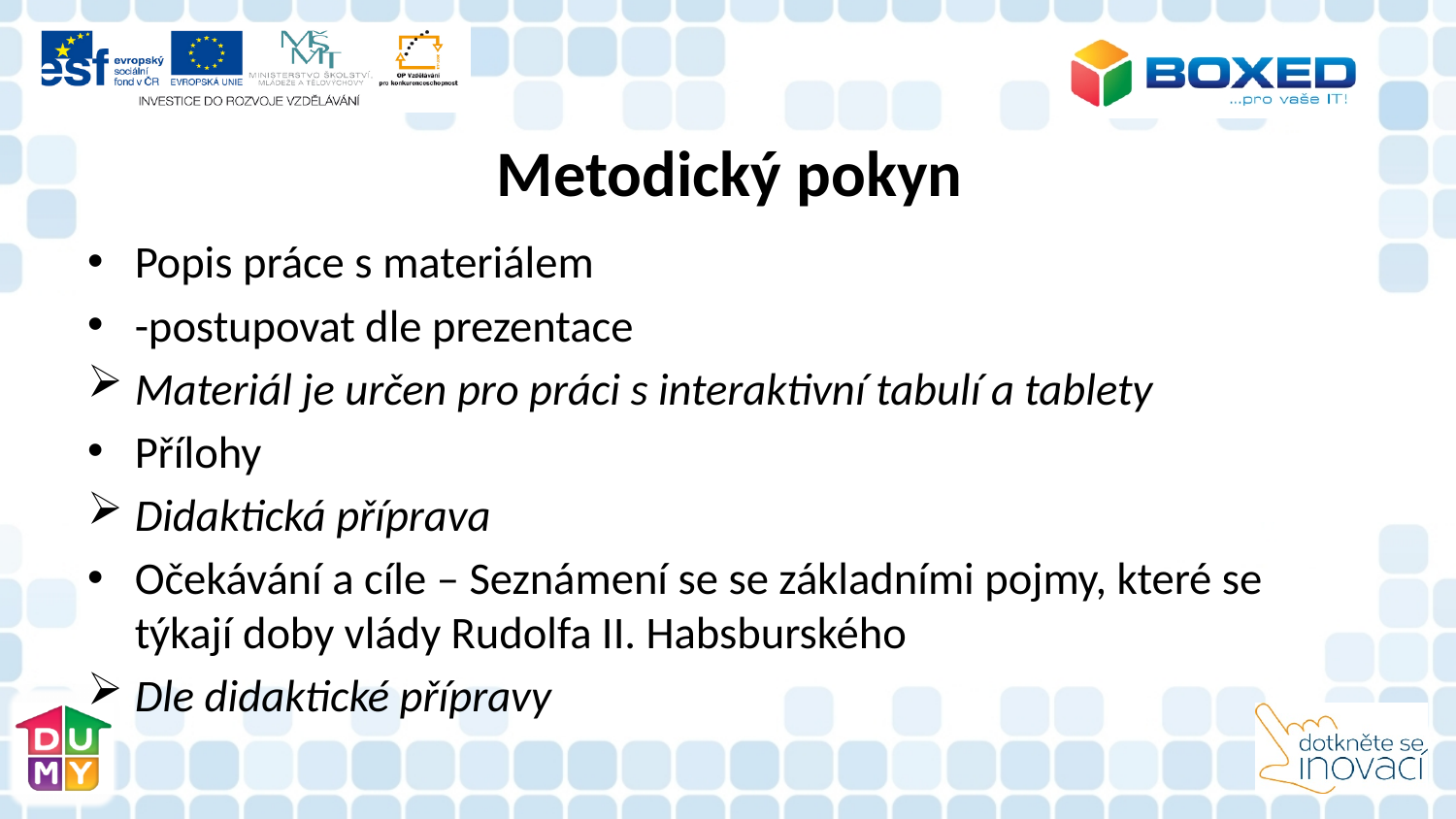

# Metodický pokyn
Popis práce s materiálem
-postupovat dle prezentace
Materiál je určen pro práci s interaktivní tabulí a tablety
Přílohy
Didaktická příprava
Očekávání a cíle – Seznámení se se základními pojmy, které se týkají doby vlády Rudolfa II. Habsburského
Dle didaktické přípravy